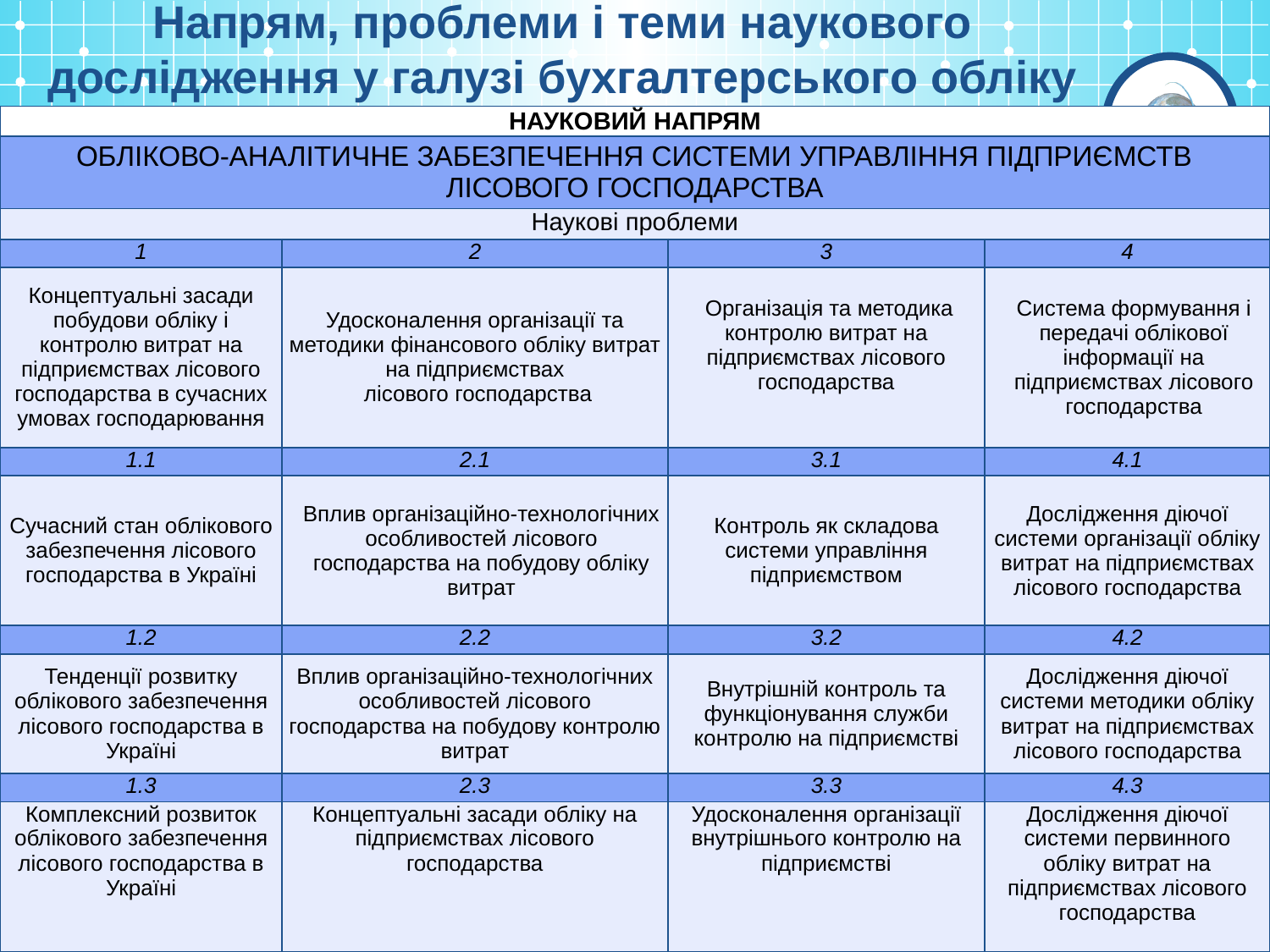

Напрям, проблеми і теми наукового дослідження у галузі бухгалтерського обліку
| НАУКОВИЙ НАПРЯМ |  |  |  |
| --- | --- | --- | --- |
| ОБЛІКОВО-АНАЛІТИЧНЕ ЗАБЕЗПЕЧЕННЯ СИСТЕМИ УПРАВЛІННЯ ПІДПРИЄМСТВ ЛІСОВОГО ГОСПОДАРСТВА |  |  |  |
| Наукові проблеми |  |  |  |
| 1 | 2 | 3 | 4 |
| Концептуальні засади побудови обліку і контролю витрат на підприємствах лісового господарства в сучасних умовах господарювання | Удосконалення організації та методики фінансового обліку витрат на підприємствах лісового господарства | Організація та методика контролю витрат на підприємствах лісового господарства | Система формування і передачі облікової інформації на підприємствах лісового господарства |
| 1.1 | 2.1 | 3.1 | 4.1 |
| Сучасний стан облікового забезпечення лісового господарства в Україні | Вплив організаційно-технологічних особливостей лісового господарства на побудову обліку витрат | Контроль як складова системи управління підприємством | Дослідження діючої системи організації обліку витрат на підприємствах лісового господарства |
| 1.2 | 2.2 | 3.2 | 4.2 |
| Тенденції розвитку облікового забезпечення лісового господарства в Україні | Вплив організаційно-технологічних особливостей лісового господарства на побудову контролю витрат | Внутрішній контроль та функціонування служби контролю на підприємстві | Дослідження діючої системи методики обліку витрат на підприємствах лісового господарства |
| 1.3 | 2.3 | 3.3 | 4.3 |
| Комплексний розвиток облікового забезпечення лісового господарства в Україні | Концептуальні засади обліку на підприємствах лісового господарства | Удосконалення організації внутрішнього контролю на підприємстві | Дослідження діючої системи первинного обліку витрат на підприємствах лісового господарства |